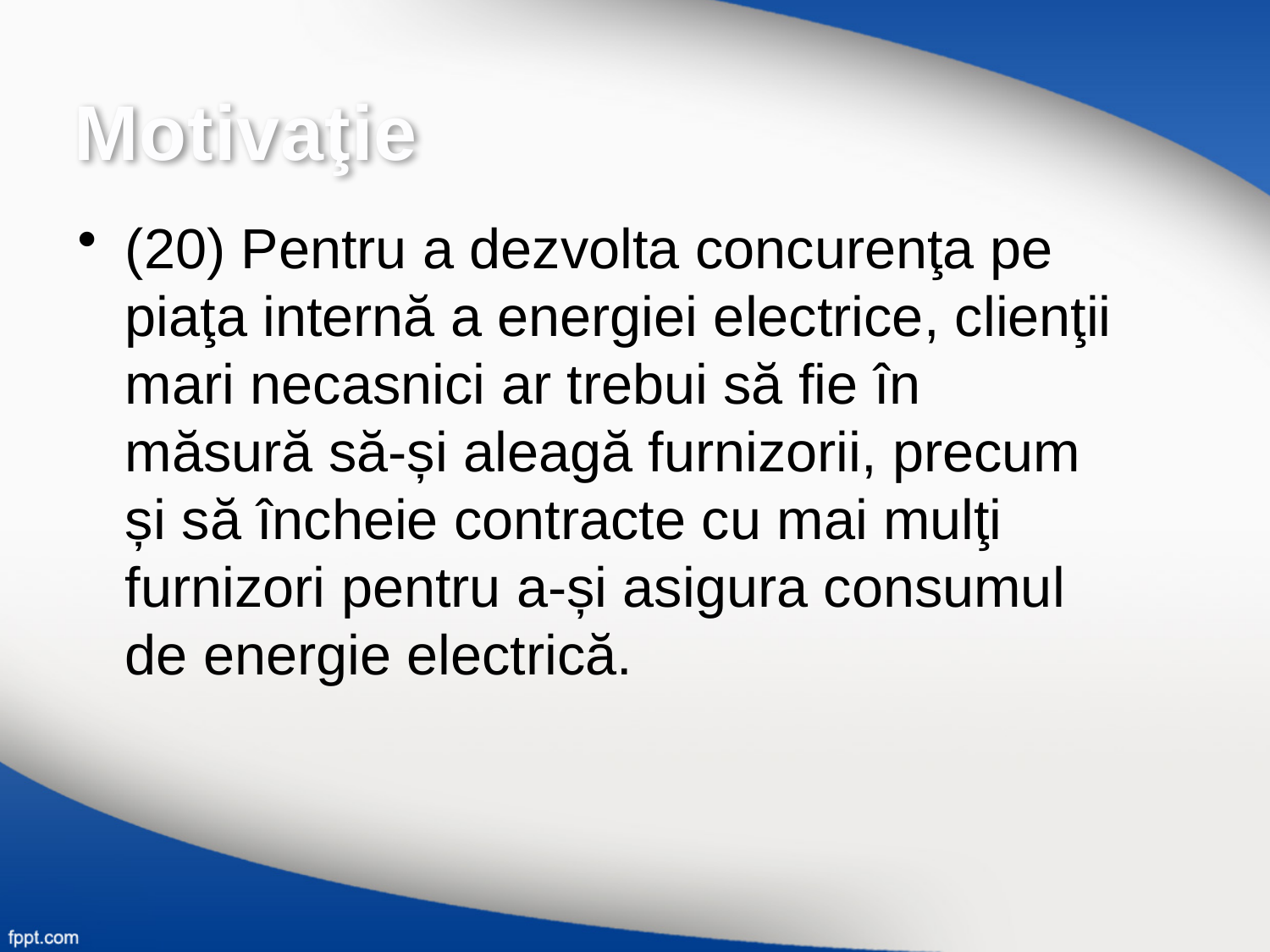

Motivaţie
(20) Pentru a dezvolta concurenţa pe piaţa internă a energiei electrice, clienţii mari necasnici ar trebui să fie în măsură să-și aleagă furnizorii, precum și să încheie contracte cu mai mulţi furnizori pentru a-și asigura consumul de energie electrică.